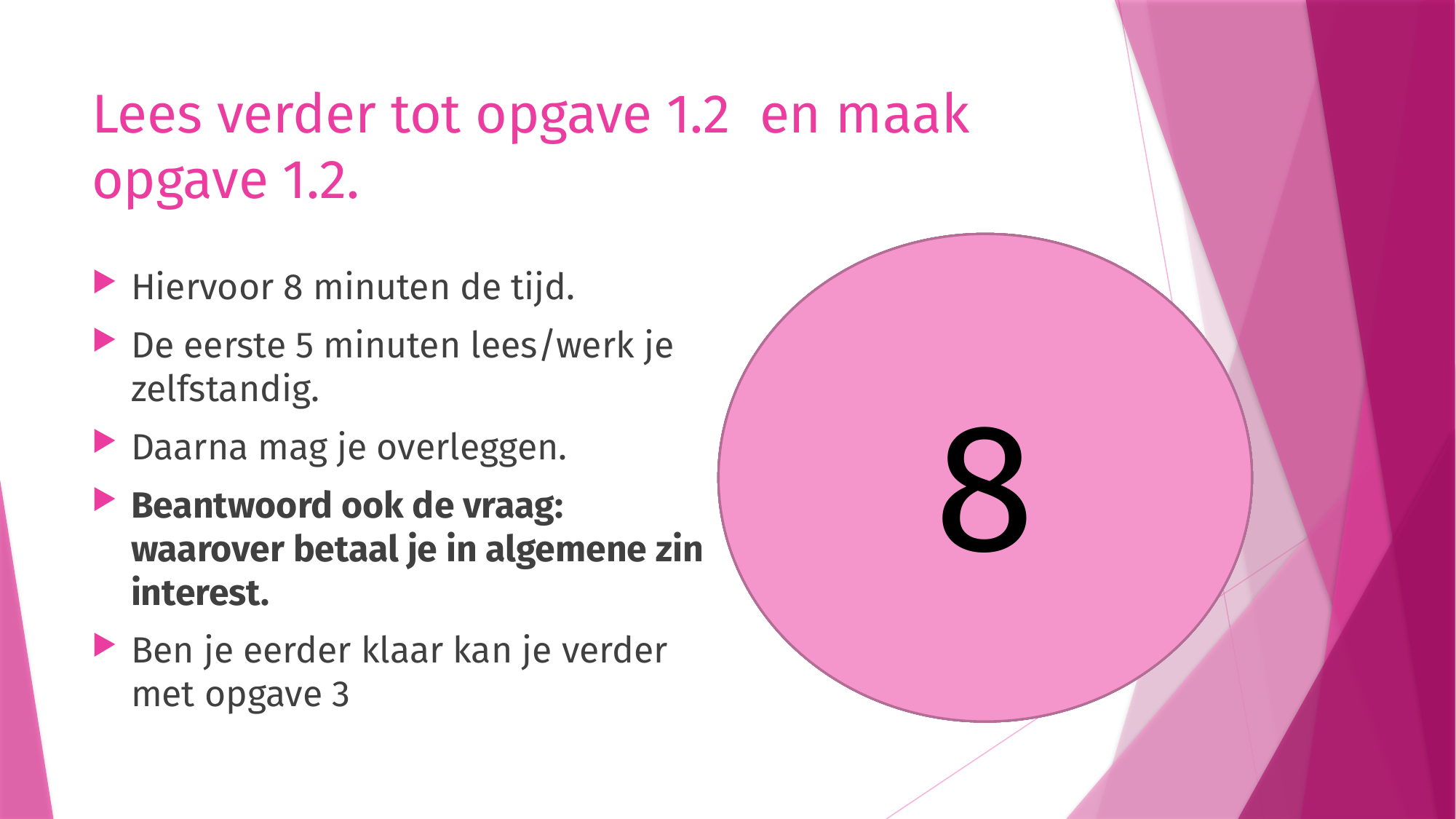

# Lees verder tot opgave 1.2  en maak opgave 1.2.
8
5
6
7
4
3
1
2
Hiervoor 8 minuten de tijd.
De eerste 5 minuten lees/werk je zelfstandig.
Daarna mag je overleggen.
Beantwoord ook de vraag: waarover betaal je in algemene zin interest.
Ben je eerder klaar kan je verder met opgave 3